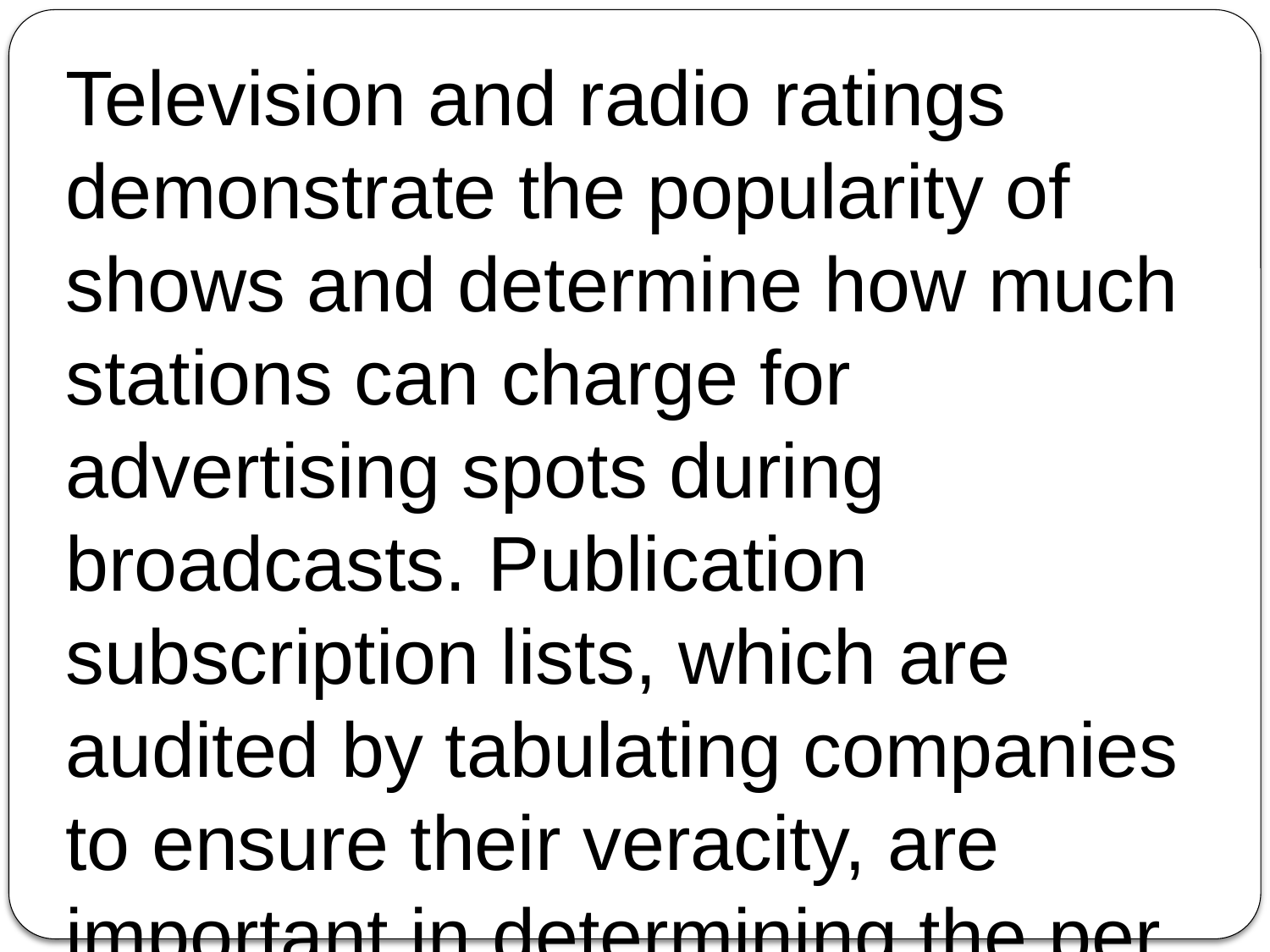

Television and radio ratings demonstrate the popularity of shows and determine how much stations can charge for advertising spots during broadcasts. Publication subscription lists, which are audited by tabulating companies to ensure their veracity, are important in determining the per page rate for advertising.